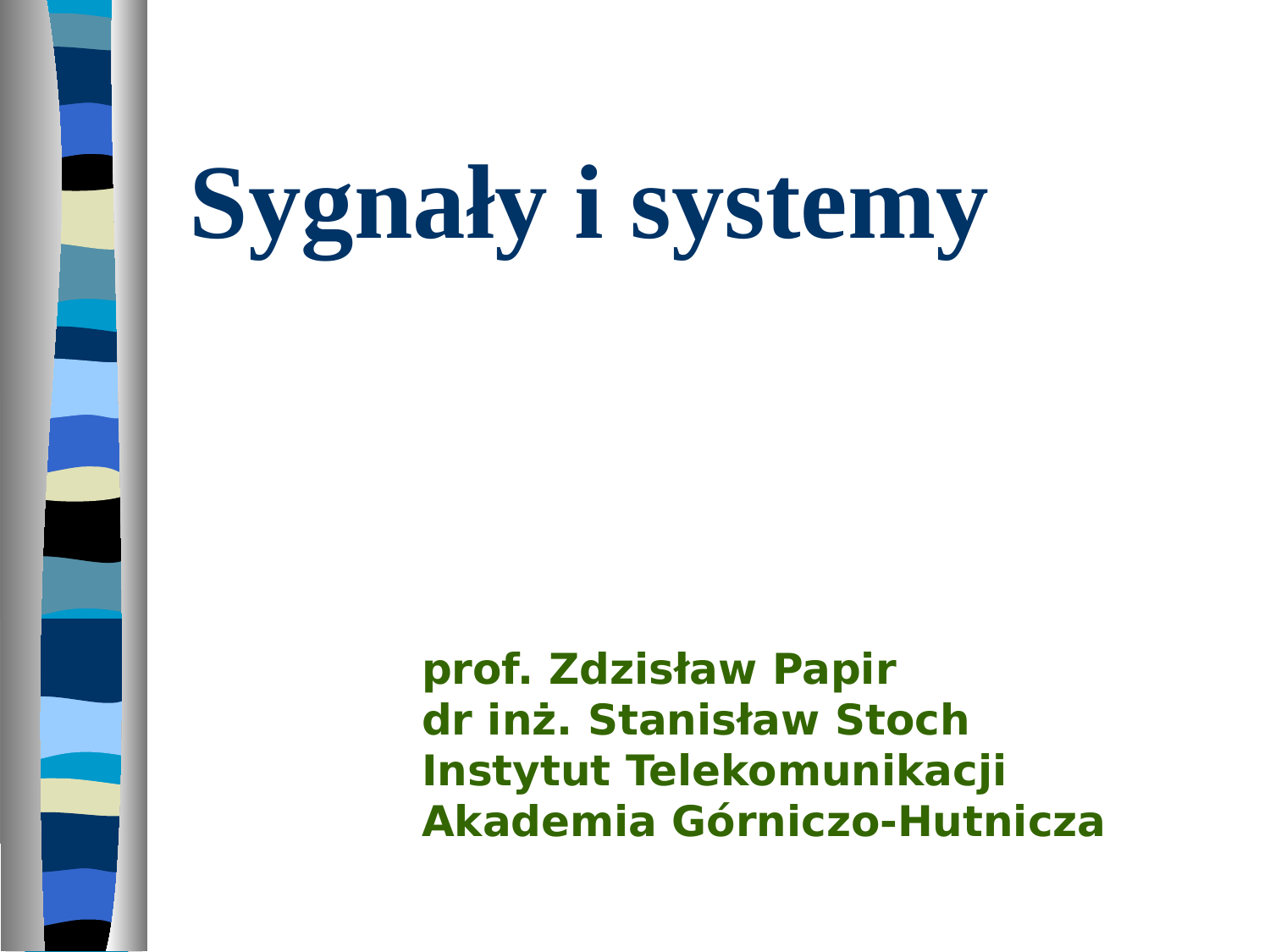

Sygnały i systemy
prof. Zdzisław Papir
dr inż. Stanisław Stoch
Instytut Telekomunikacji
Akademia Górniczo-Hutnicza